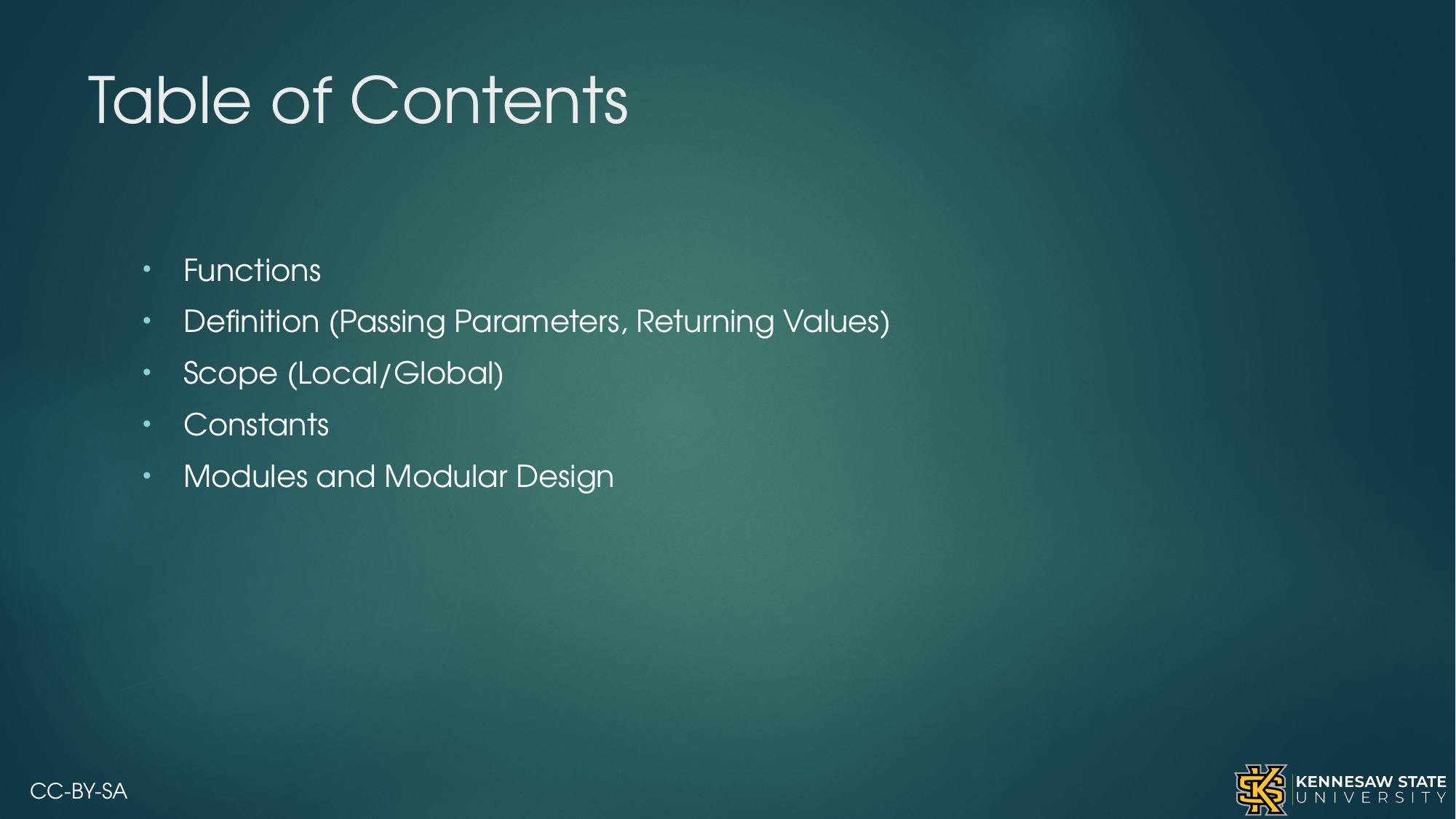

# Table of Contents
Functions
Definition (Passing Parameters, Returning Values)
Scope (Local/Global)
Constants
Modules and Modular Design